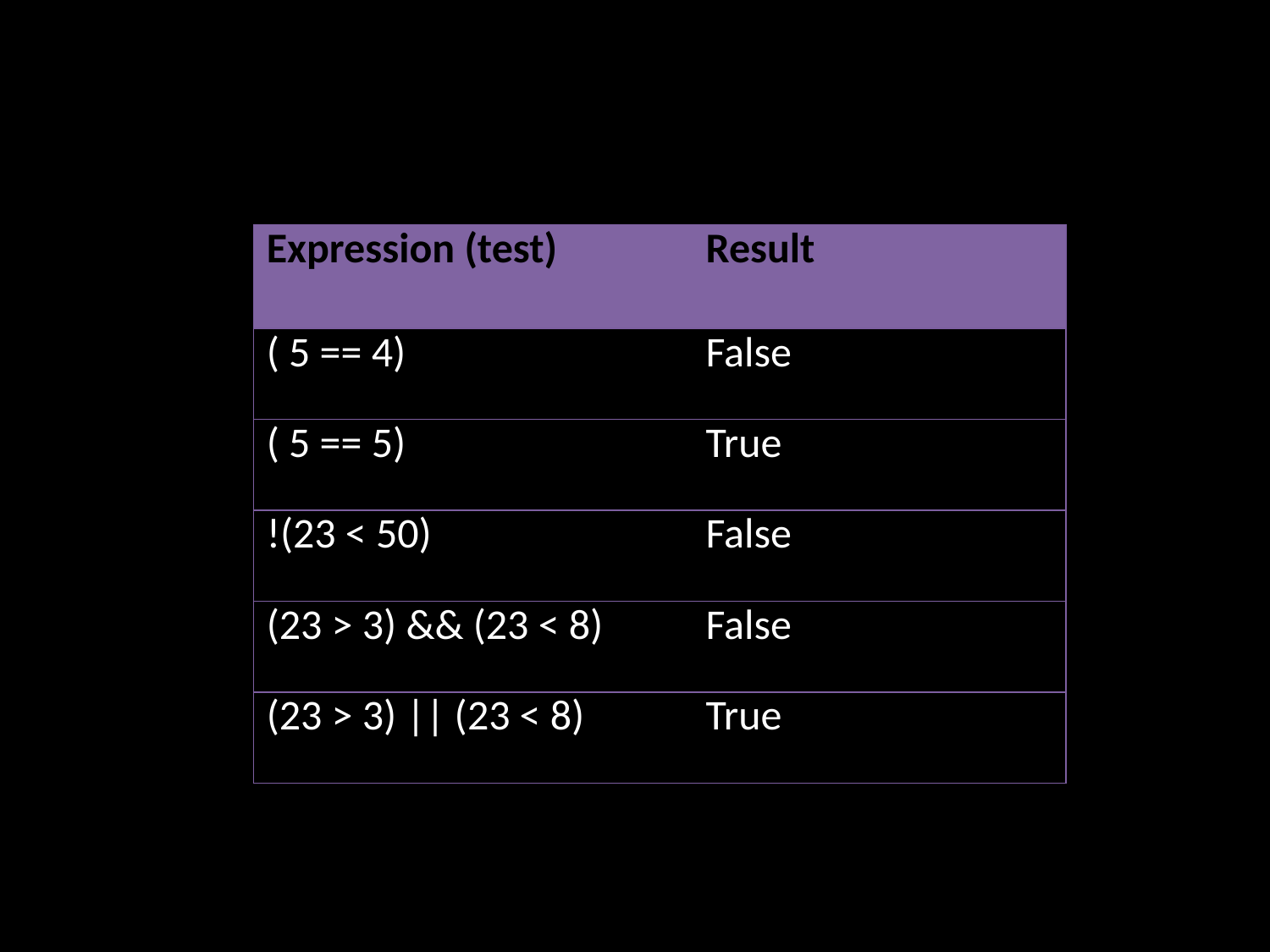

| Expression (test) | Result |
| --- | --- |
| ( 5 == 4) | False |
| ( 5 == 5) | True |
| !(23 < 50) | False |
| (23 > 3) && (23 < 8) | False |
| (23 > 3) || (23 < 8) | True |